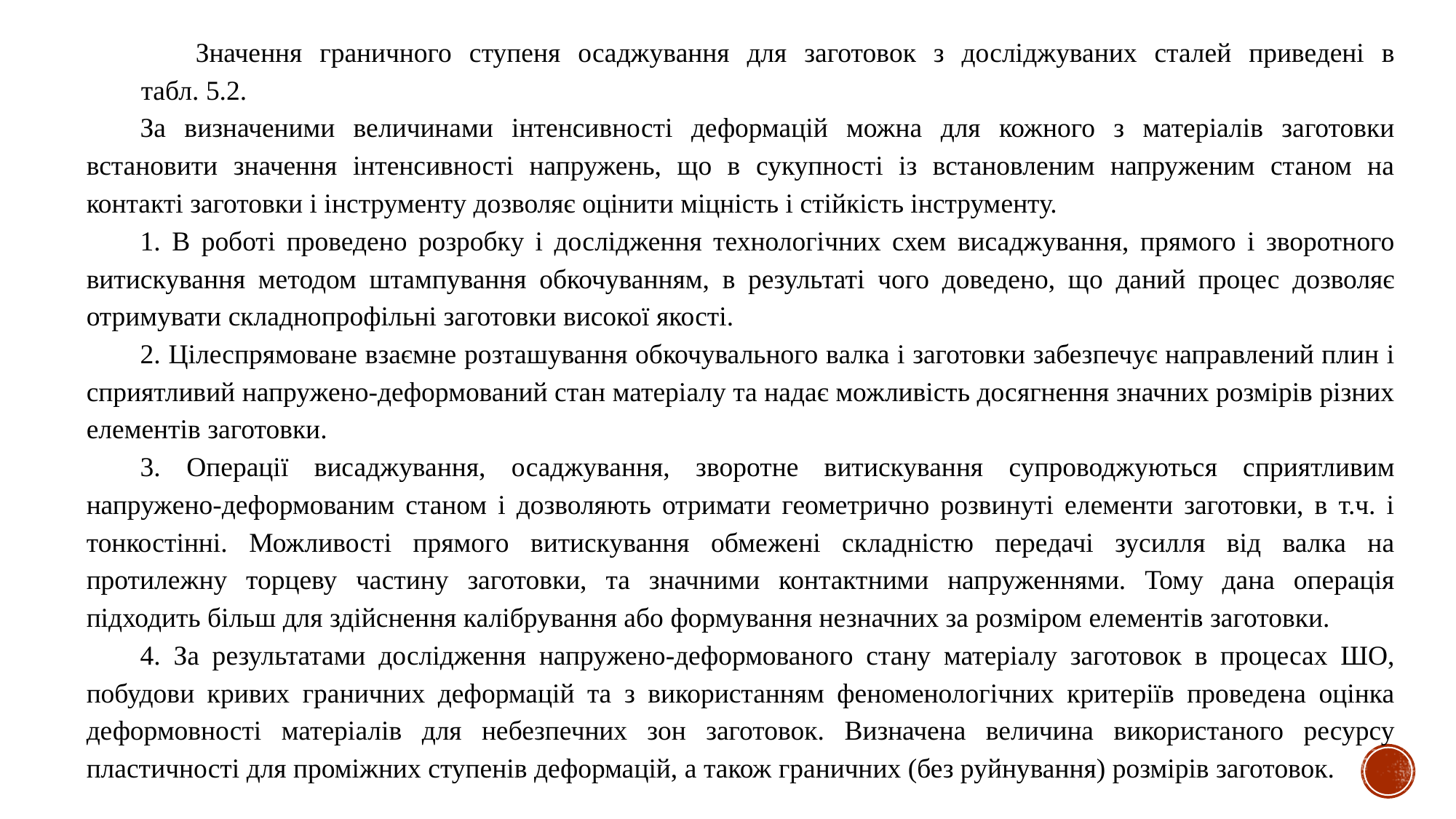

Значення граничного ступеня осаджування для заготовок з досліджуваних сталей приведені в табл. 5.2.
За визначеними величинами інтенсивності деформацій можна для кожного з матеріалів заготовки встановити значення інтенсивності напружень, що в сукупності із встановленим напруженим станом на контакті заготовки і інструменту дозволяє оцінити міцність і стійкість інструменту.
1. В роботі проведено розробку і дослідження технологічних схем висаджування, прямого і зворотного витискування методом штампування обкочуванням, в результаті чого доведено, що даний процес дозволяє отримувати складнопрофільні заготовки високої якості.
2. Цілеспрямоване взаємне розташування обкочувального валка і заготовки забезпечує направлений плин і сприятливий напружено-деформований стан матеріалу та надає можливість досягнення значних розмірів різних елементів заготовки.
3. Операції висаджування, осаджування, зворотне витискування супроводжуються сприятливим напружено-деформованим станом і дозволяють отримати геометрично розвинуті елементи заготовки, в т.ч. і тонкостінні. Можливості прямого витискування обмежені складністю передачі зусилля від валка на протилежну торцеву частину заготовки, та значними контактними напруженнями. Тому дана операція підходить більш для здійснення калібрування або формування незначних за розміром елементів заготовки.
4. За результатами дослідження напружено-деформованого стану матеріалу заготовок в процесах ШО, побудови кривих граничних деформацій та з використанням феноменологічних критеріїв проведена оцінка деформовності матеріалів для небезпечних зон заготовок. Визначена величина використаного ресурсу пластичності для проміжних ступенів деформацій, а також граничних (без руйнування) розмірів заготовок.